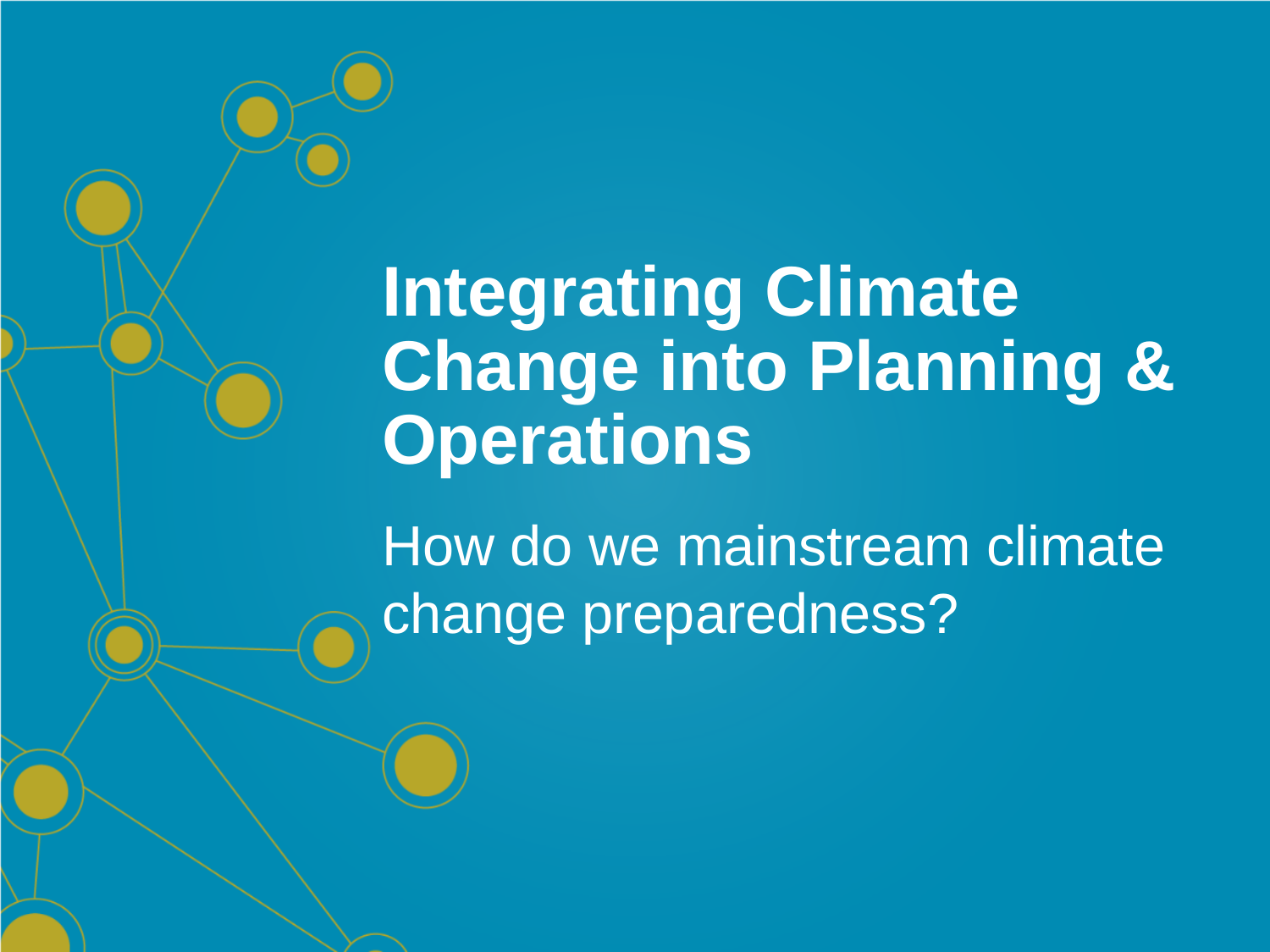

# Integrating Climate Change into Planning & Operations
How do we mainstream climate change preparedness?